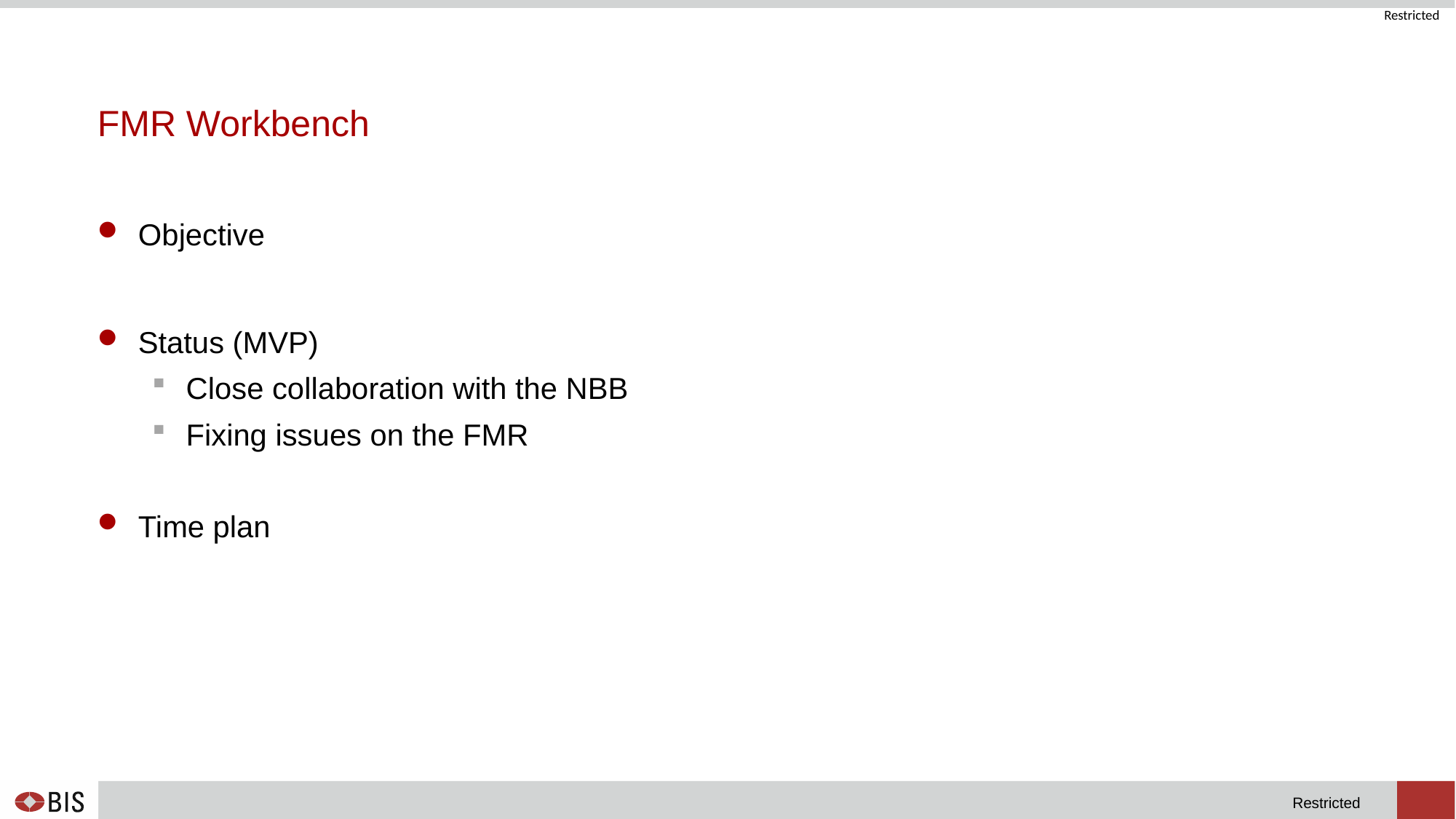

# FMR Workbench
Objective

Status (MVP)
Close collaboration with the NBB
Fixing issues on the FMR

Time plan